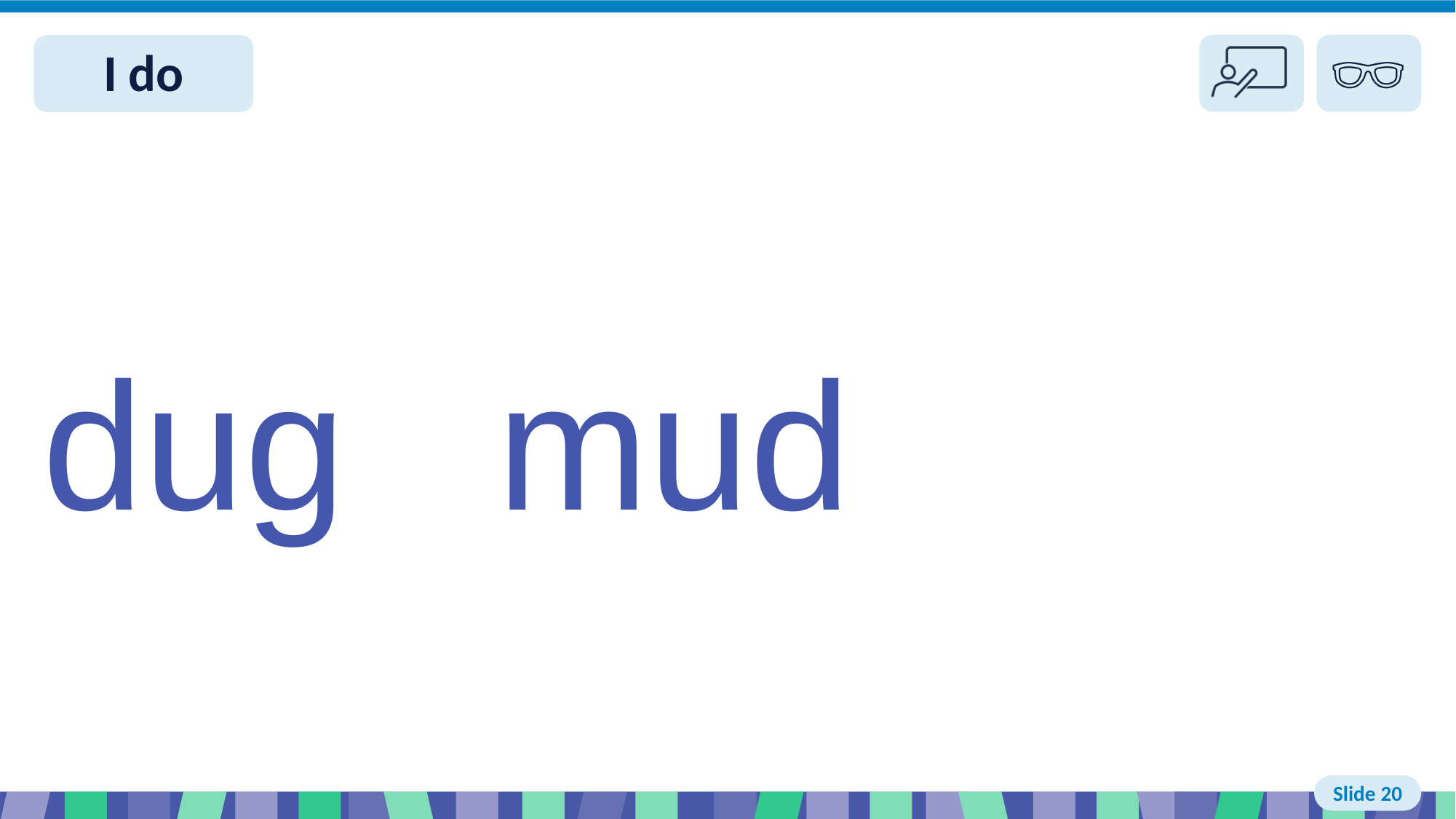

# Slide 20 I do read
dug   mud